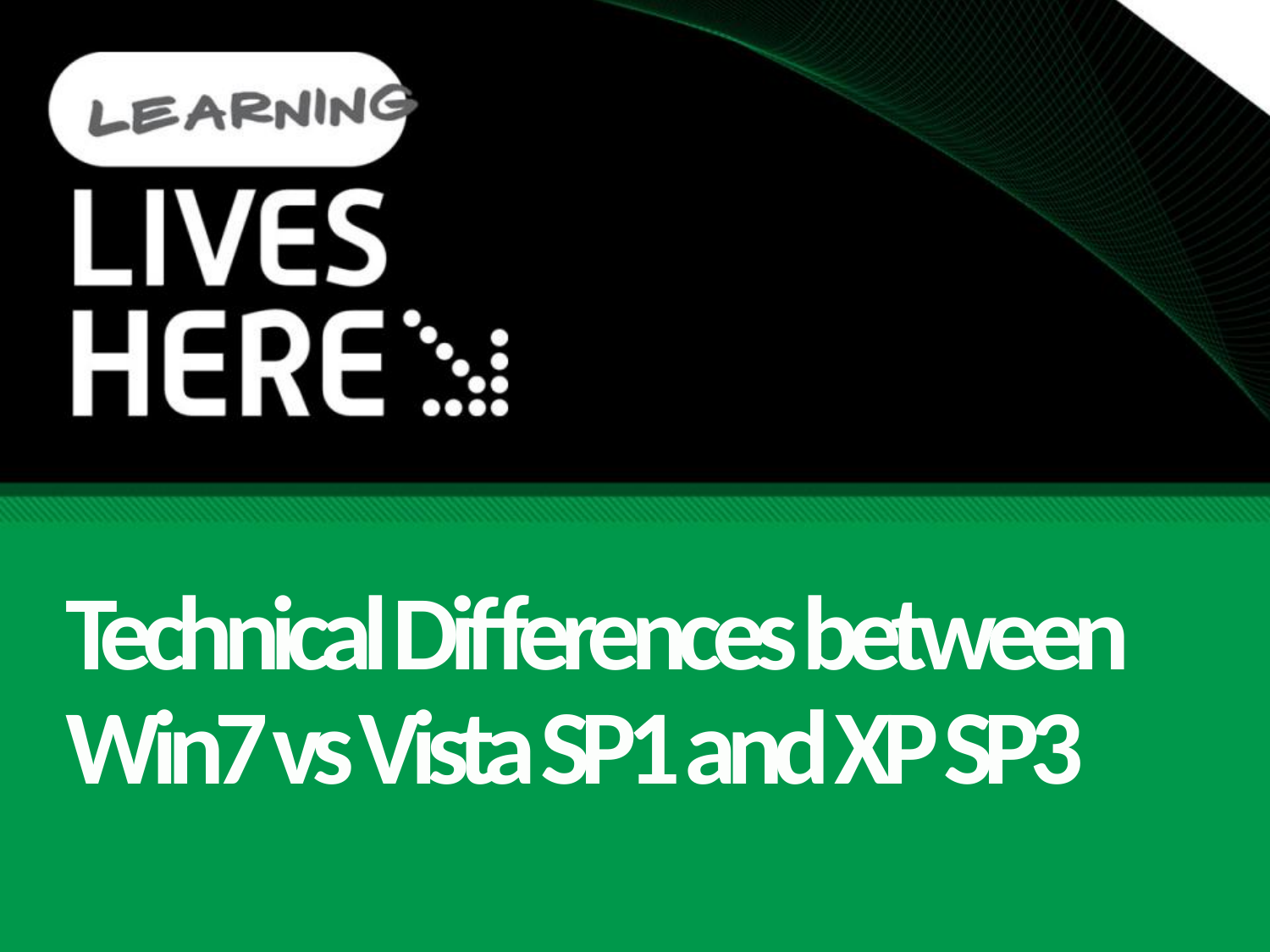

Technical Differences between Win7 vs Vista SP1 and XP SP3